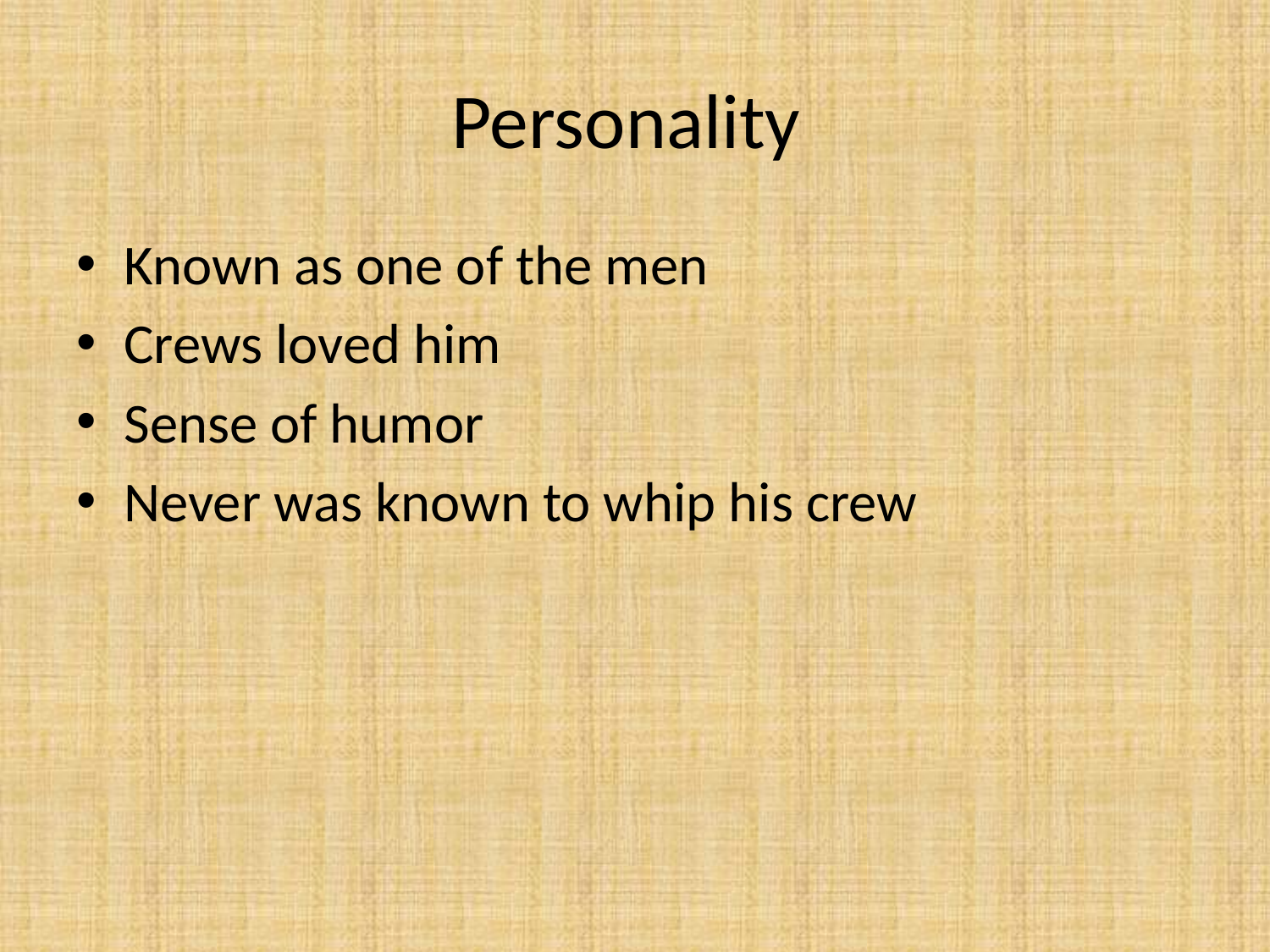

# Personality
Known as one of the men
Crews loved him
Sense of humor
Never was known to whip his crew